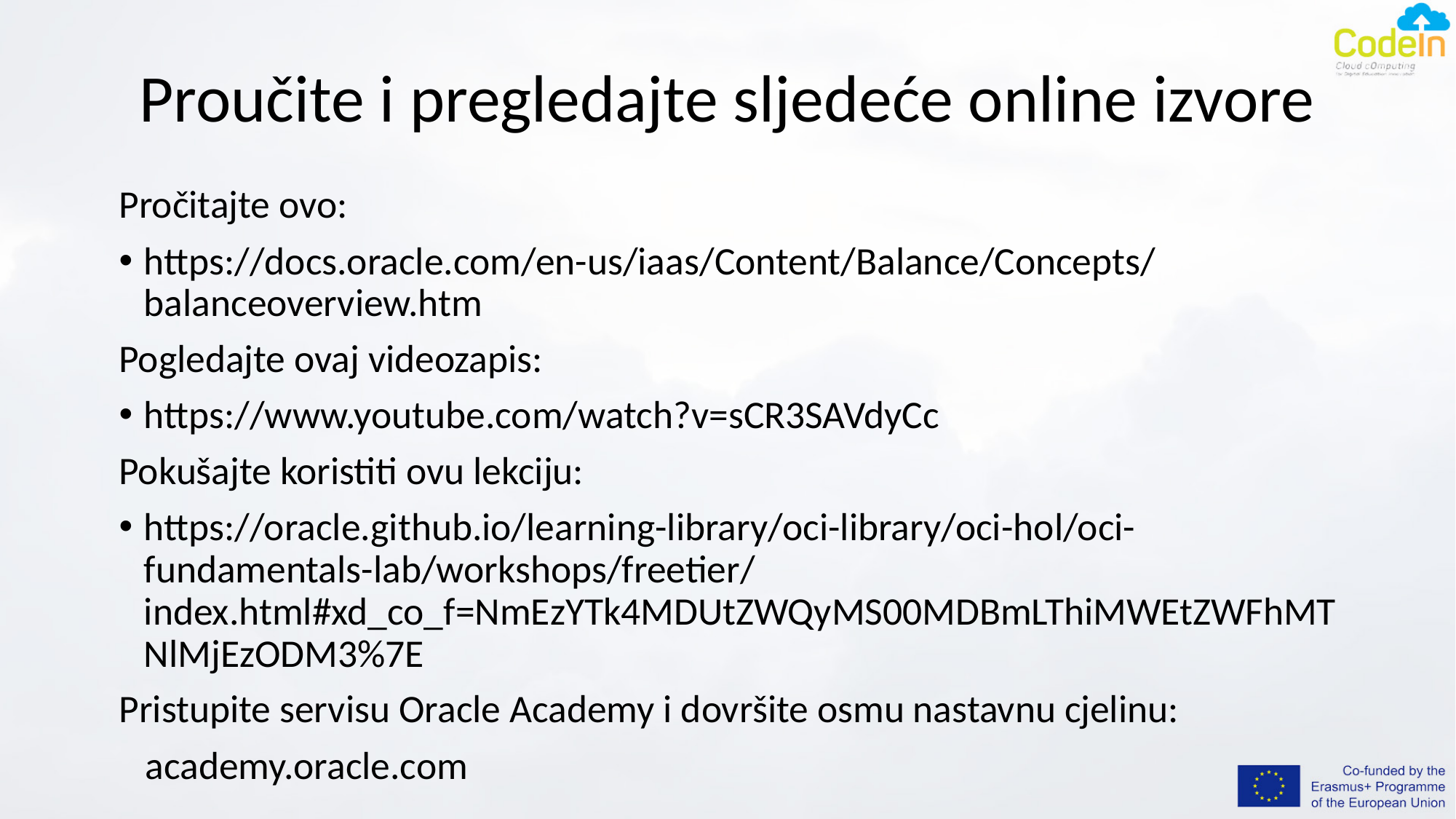

# Proučite i pregledajte sljedeće online izvore
Pročitajte ovo:
https://docs.oracle.com/en-us/iaas/Content/Balance/Concepts/balanceoverview.htm
Pogledajte ovaj videozapis:
https://www.youtube.com/watch?v=sCR3SAVdyCc
Pokušajte koristiti ovu lekciju:
https://oracle.github.io/learning-library/oci-library/oci-hol/oci-fundamentals-lab/workshops/freetier/index.html#xd_co_f=NmEzYTk4MDUtZWQyMS00MDBmLThiMWEtZWFhMTNlMjEzODM3%7E
Pristupite servisu Oracle Academy i dovršite osmu nastavnu cjelinu:
   academy.oracle.com